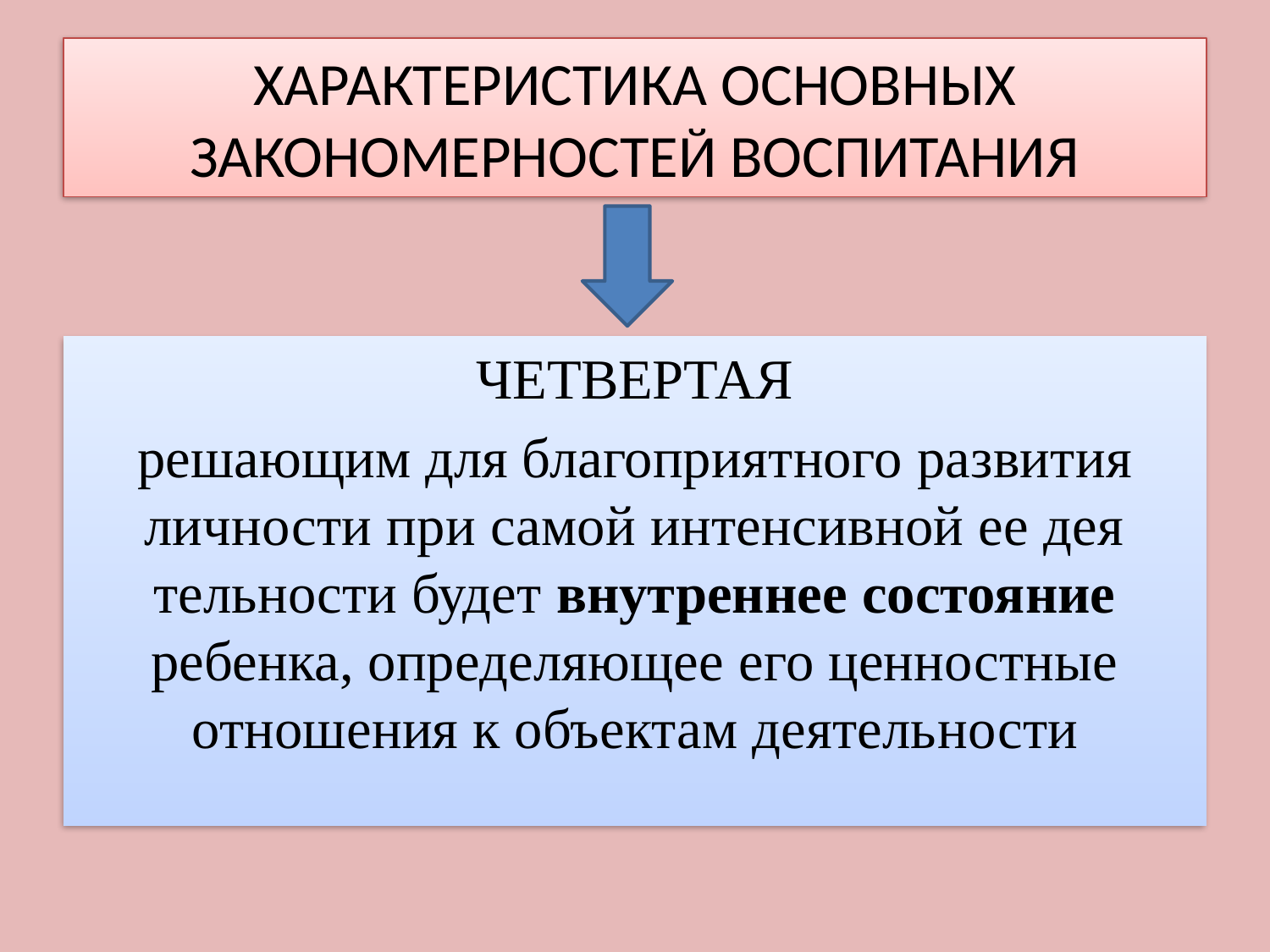

# ХАРАКТЕРИСТИКА ОСНОВНЫХ ЗАКОНОМЕРНОСТЕЙ ВОСПИТАНИЯ

ЧЕТВЕРТАЯ
решающим для благопри­ятного развития личности при самой интенсивной ее дея­тельности будет внутреннее состояние ребенка, опреде­ляющее его ценностные отношения к объектам деятель­ности